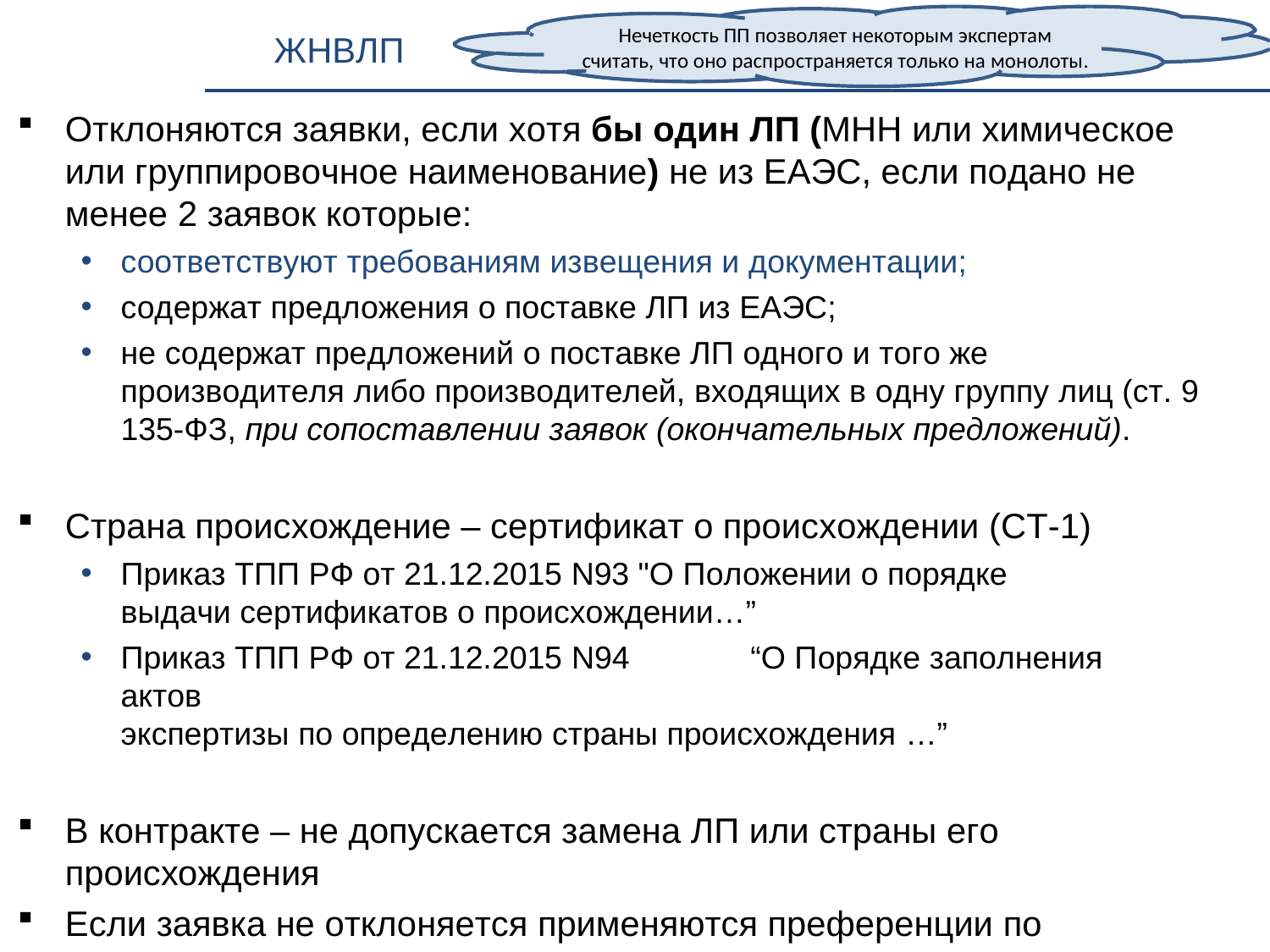

# ЖНВЛП

Нечеткость ПП позволяет некоторым экспертам
считать, что оно распространяется только на монолоты.

Отклоняются заявки, если хотя бы один ЛП (МНН или химическое или группировочное наименование) не из ЕАЭС, если подано не менее 2 заявок которые:
соответствуют требованиям извещения и документации;
содержат предложения о поставке ЛП из ЕАЭС;
не содержат предложений о поставке ЛП одного и того же производителя либо производителей, входящих в одну группу лиц (ст. 9 135-ФЗ, при сопоставлении заявок (окончательных предложений).

Страна происхождение – сертификат о происхождении (СТ-1)
Приказ ТПП РФ от 21.12.2015 N93 "О Положении о порядке выдачи сертификатов о происхождении…”
Приказ ТПП РФ от 21.12.2015 N94	“О Порядке заполнения актов
экспертизы по определению страны происхождения …”

В контракте – не допускается замена ЛП или страны его происхождения
Если заявка не отклоняется применяются преференции по Приказу-155